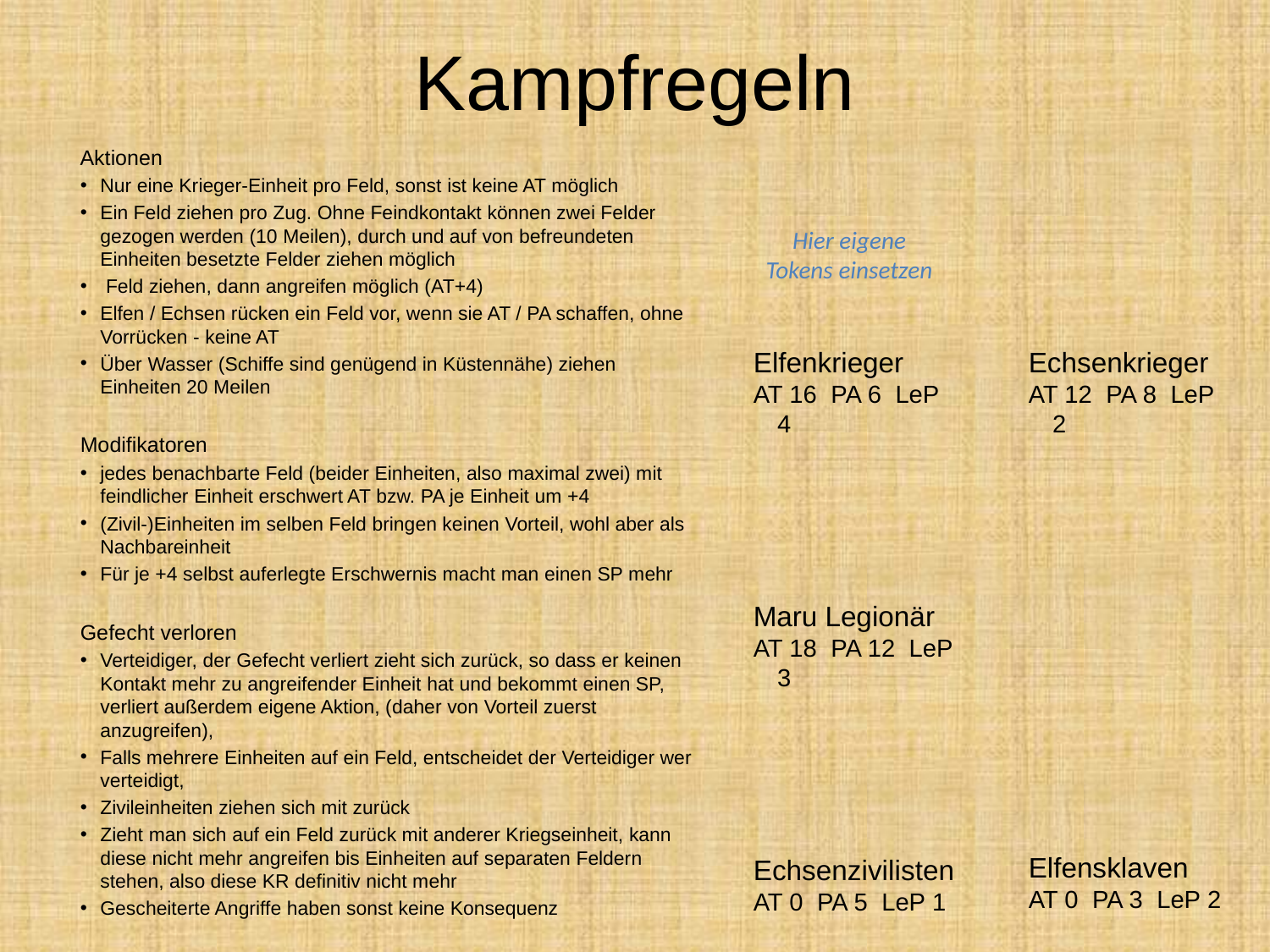

# Kampfregeln
Aktionen
Nur eine Krieger-Einheit pro Feld, sonst ist keine AT möglich
Ein Feld ziehen pro Zug. Ohne Feindkontakt können zwei Felder gezogen werden (10 Meilen), durch und auf von befreundeten Einheiten besetzte Felder ziehen möglich
 Feld ziehen, dann angreifen möglich (AT+4)
Elfen / Echsen rücken ein Feld vor, wenn sie AT / PA schaffen, ohne Vorrücken - keine AT
Über Wasser (Schiffe sind genügend in Küstennähe) ziehen Einheiten 20 Meilen

Modifikatoren
jedes benachbarte Feld (beider Einheiten, also maximal zwei) mit feindlicher Einheit erschwert AT bzw. PA je Einheit um +4
(Zivil-)Einheiten im selben Feld bringen keinen Vorteil, wohl aber als Nachbareinheit
Für je +4 selbst auferlegte Erschwernis macht man einen SP mehr

Gefecht verloren
Verteidiger, der Gefecht verliert zieht sich zurück, so dass er keinen Kontakt mehr zu angreifender Einheit hat und bekommt einen SP, verliert außerdem eigene Aktion, (daher von Vorteil zuerst anzugreifen),
Falls mehrere Einheiten auf ein Feld, entscheidet der Verteidiger wer verteidigt,
Zivileinheiten ziehen sich mit zurück
Zieht man sich auf ein Feld zurück mit anderer Kriegseinheit, kann diese nicht mehr angreifen bis Einheiten auf separaten Feldern stehen, also diese KR definitiv nicht mehr
Gescheiterte Angriffe haben sonst keine Konsequenz

Hier eigene Tokens einsetzen
Elfenkrieger
AT 16  PA 6  LeP 4
Echsenkrieger
AT 12  PA 8  LeP 2
Maru Legionär
AT 18  PA 12  LeP 3
Elfensklaven
AT 0  PA 3  LeP 2
Echsenzivilisten
AT 0  PA 5  LeP 1